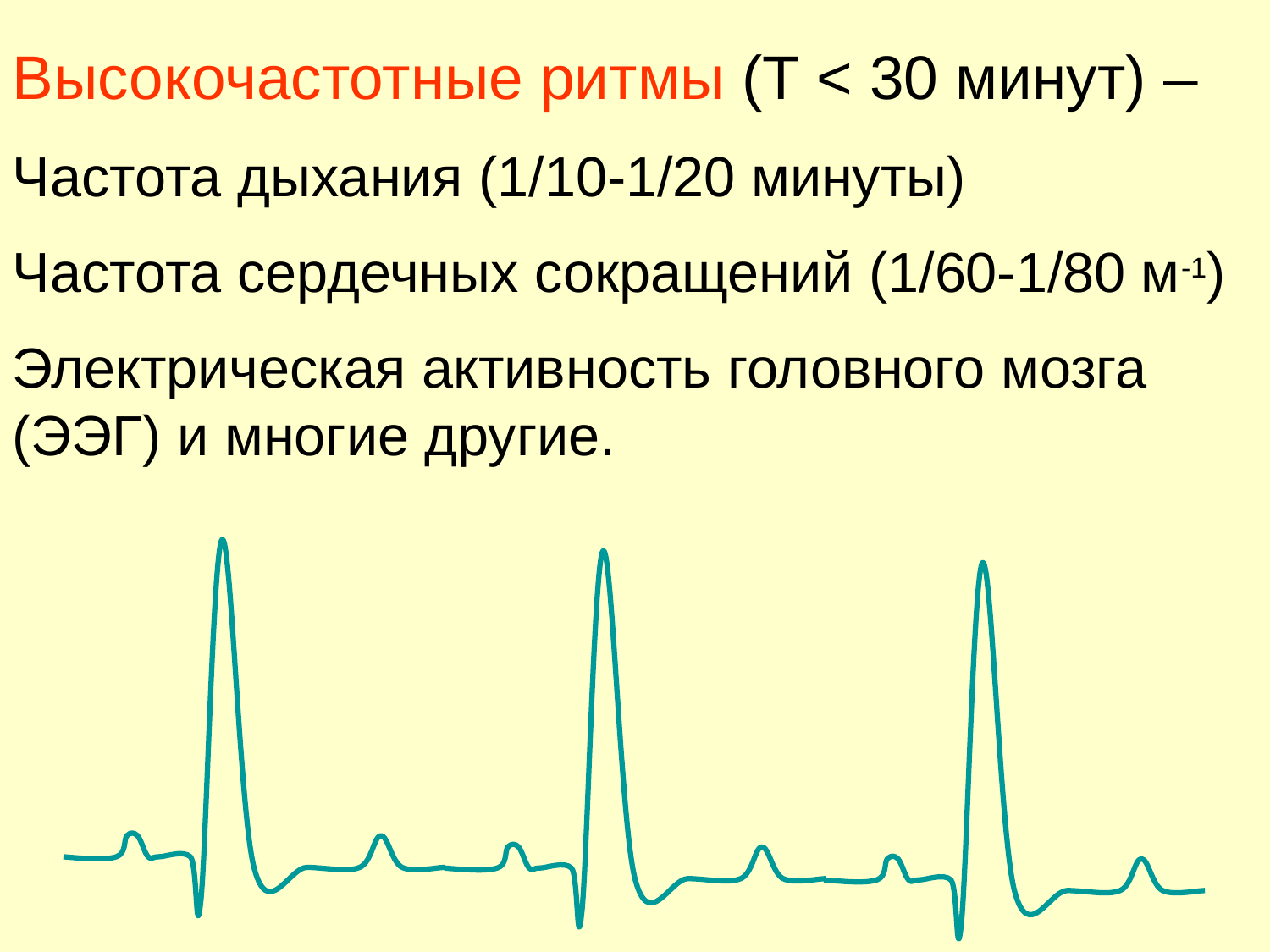

Высокочастотные ритмы (T < 30 минут) –
Частота дыхания (1/10-1/20 минуты)
Частота сердечных сокращений (1/60-1/80 м-1)
Электрическая активность головного мозга (ЭЭГ) и многие другие.